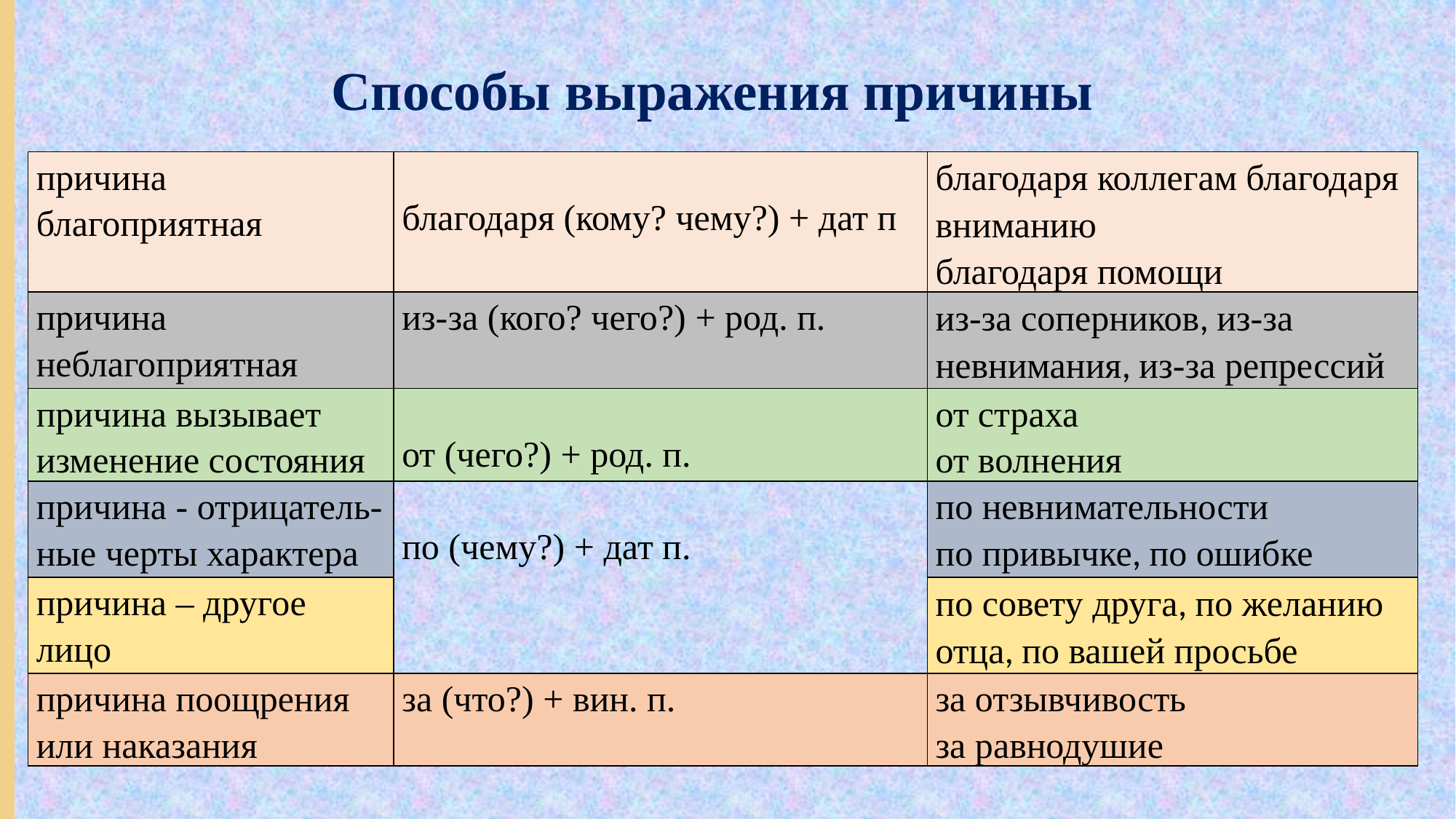

Способы выражения причины
| причина благоприятная | благодаря (кому? чему?) + дат п | благодаря коллегам благодаря вниманию благодаря помощи |
| --- | --- | --- |
| причина неблагоприятная | из-за (кого? чего?) + род. п. | из-за соперников, из-за невнимания, из-за репрессий |
| причина вызывает изменение состояния | от (чего?) + род. п. | от страха от волнения |
| причина - отрицатель-ные черты характера | по (чему?) + дат п. | по невнимательности по привычке, по ошибке |
| причина – другое лицо |  | по совету друга, по желанию отца, по вашей просьбе |
| причина поощрения или наказания | за (что?) + вин. п. | за отзывчивость за равнодушие |